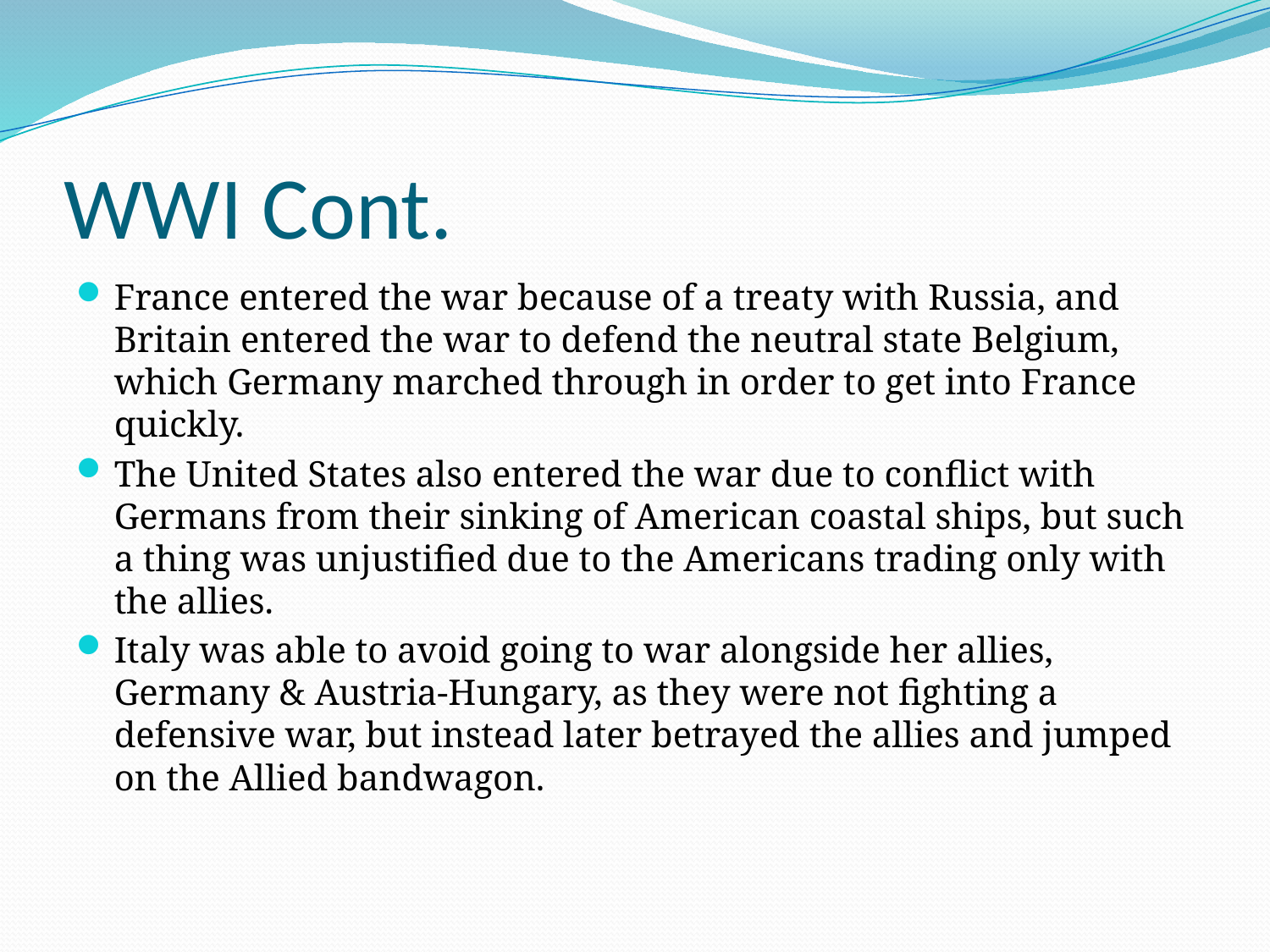

# WWI Cont.
France entered the war because of a treaty with Russia, and Britain entered the war to defend the neutral state Belgium, which Germany marched through in order to get into France quickly.
The United States also entered the war due to conflict with Germans from their sinking of American coastal ships, but such a thing was unjustified due to the Americans trading only with the allies.
Italy was able to avoid going to war alongside her allies, Germany & Austria-Hungary, as they were not fighting a defensive war, but instead later betrayed the allies and jumped on the Allied bandwagon.